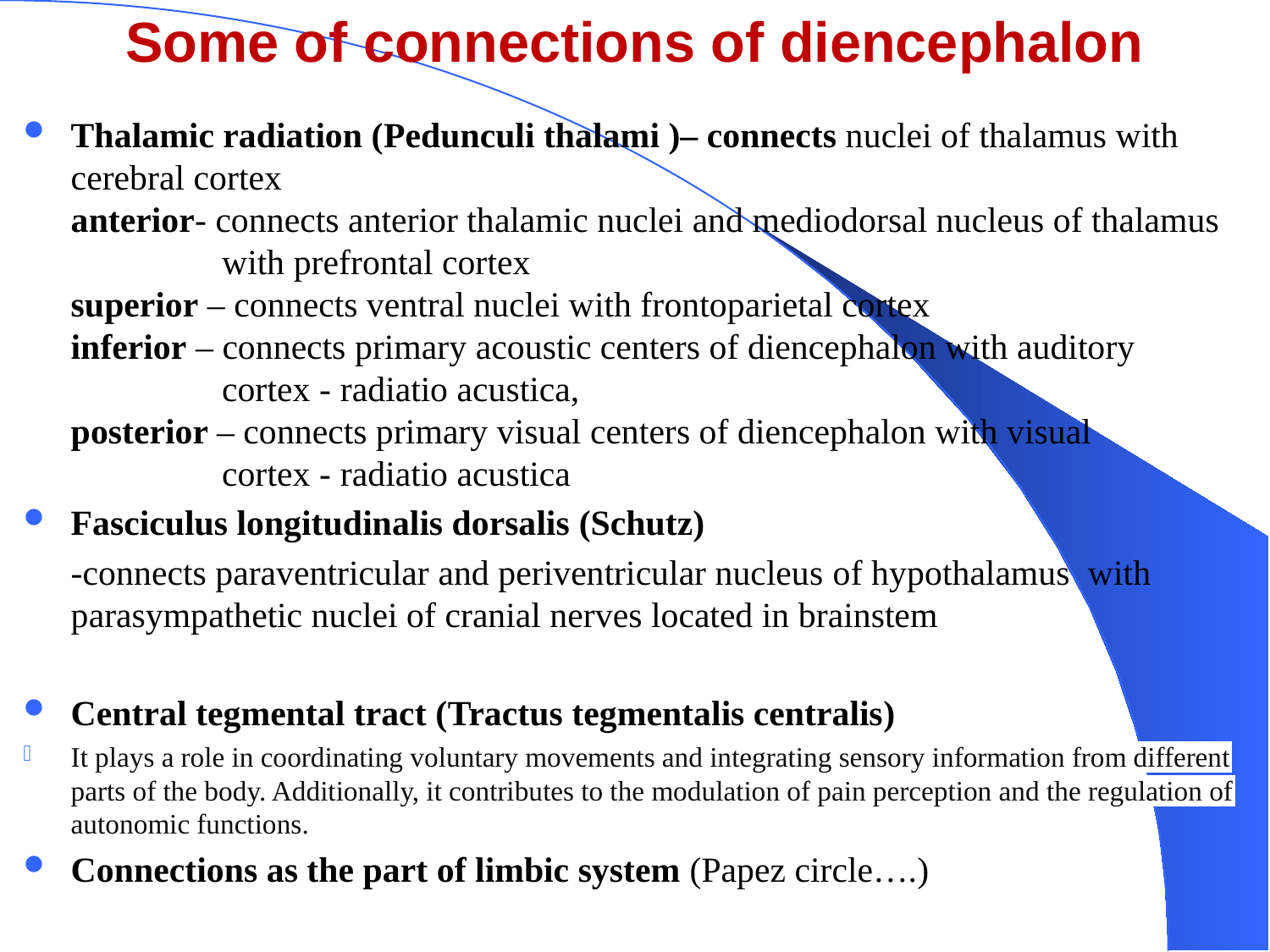

# Some of connections of diencephalon
Thalamic radiation (Pedunculi thalami )– connects nuclei of thalamus with cerebral cortex
anterior- connects anterior thalamic nuclei and mediodorsal nucleus of thalamus
                 with prefrontal cortex
superior – connects ventral nuclei with frontoparietal cortex
inferior – connects primary acoustic centers of diencephalon with auditory
                 cortex - radiatio acustica,
posterior – connects primary visual centers of diencephalon with visual
                 cortex - radiatio acustica
Fasciculus longitudinalis dorsalis (Schutz)
	-connects paraventricular and periventricular nucleus of hypothalamus  with parasympathetic nuclei of cranial nerves located in brainstem

Central tegmental tract (Tractus tegmentalis centralis)
It plays a role in coordinating voluntary movements and integrating sensory information from different parts of the body. Additionally, it contributes to the modulation of pain perception and the regulation of autonomic functions.
Connections as the part of limbic system (Papez circle….)